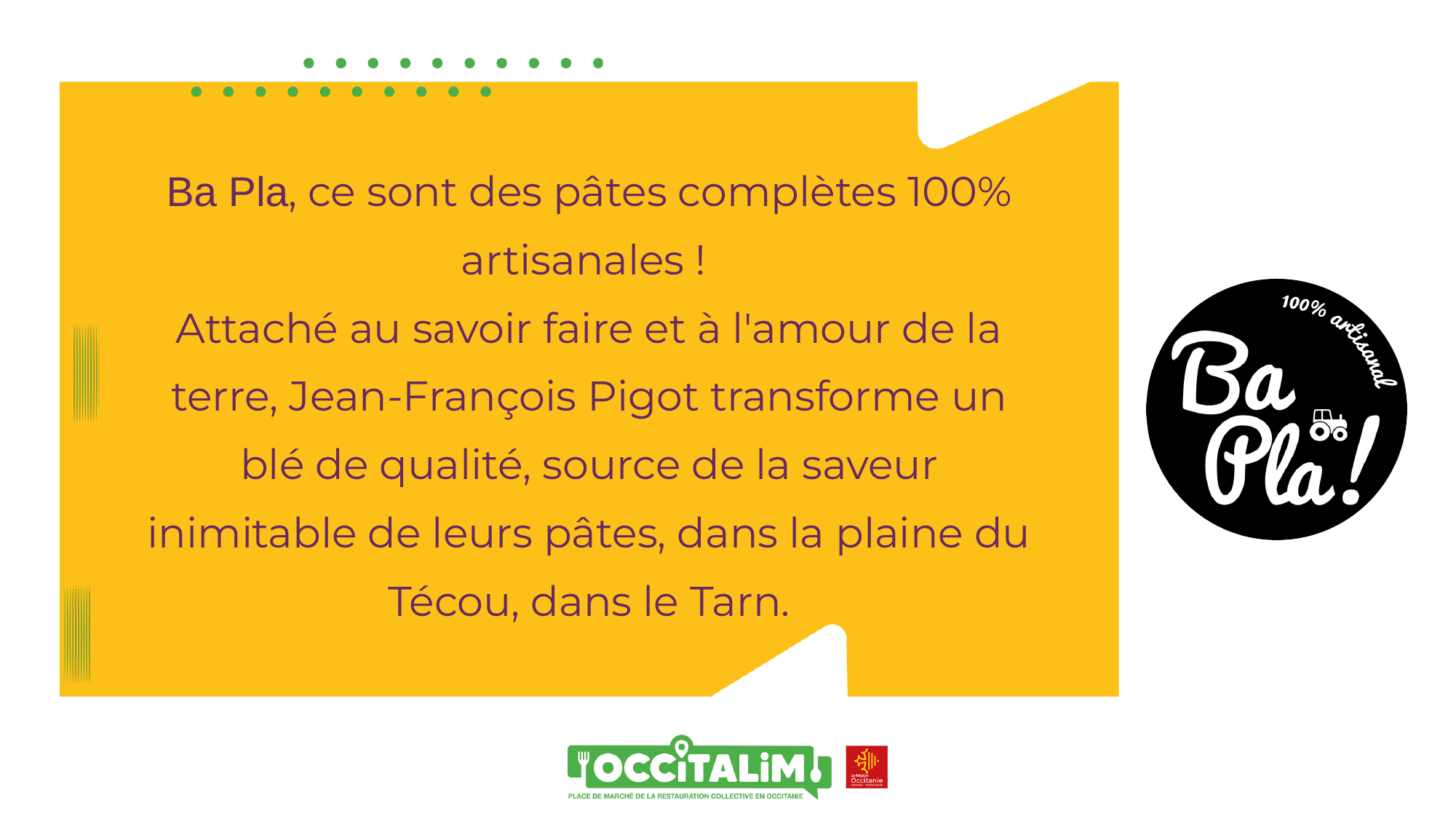

Ba Pla, ce sont des pâtes complètes 100% artisanales !
Attaché au savoir faire et à l'amour de la terre, Jean-François Pigot transforme un blé de qualité, source de la saveur inimitable de leurs pâtes, dans la plaine du Técou, dans le Tarn.